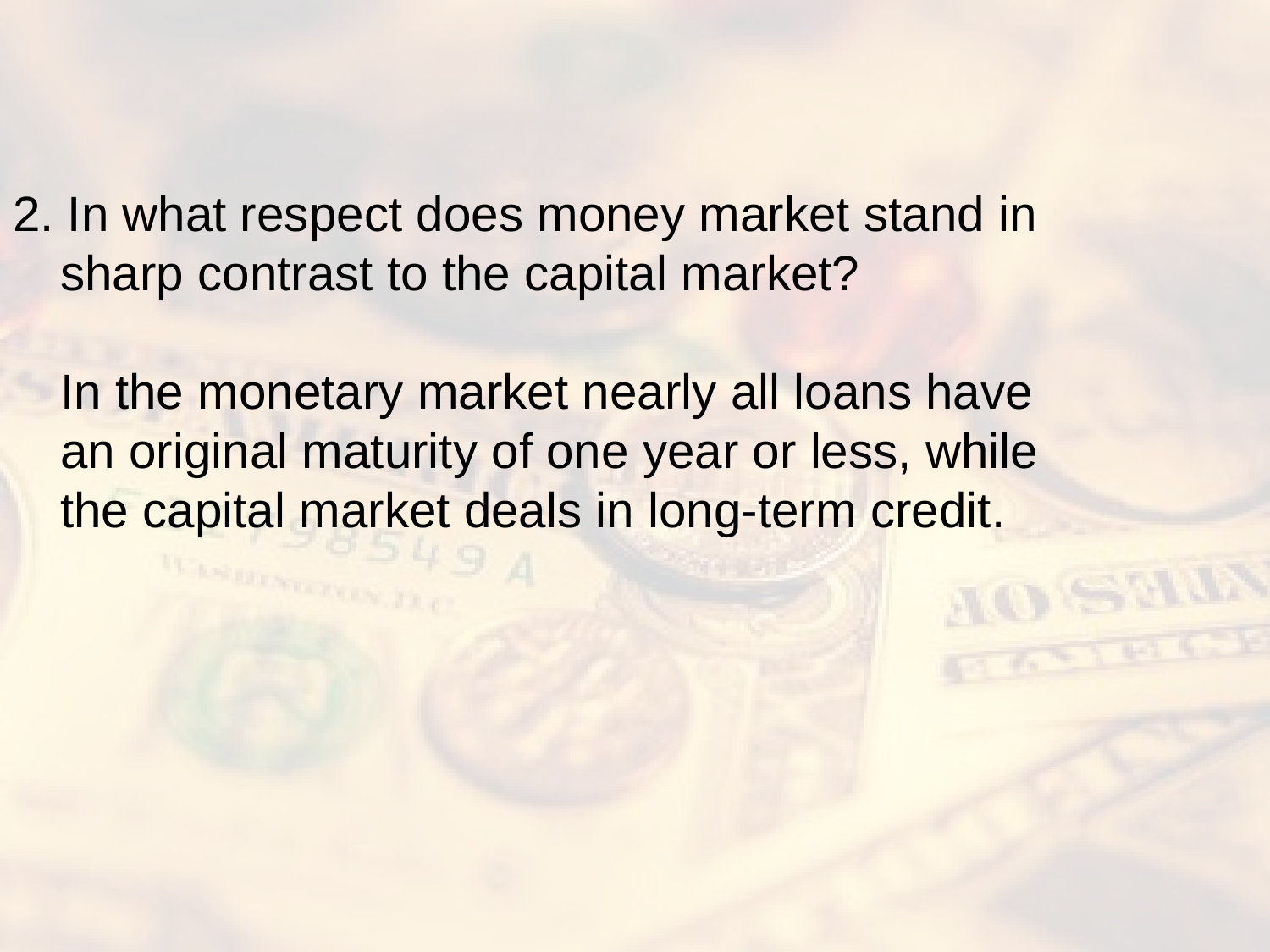

#
2. In what respect does money market stand in sharp contrast to the capital market?
In the monetary market nearly all loans have an original maturity of one year or less, while the capital market deals in long-term credit.